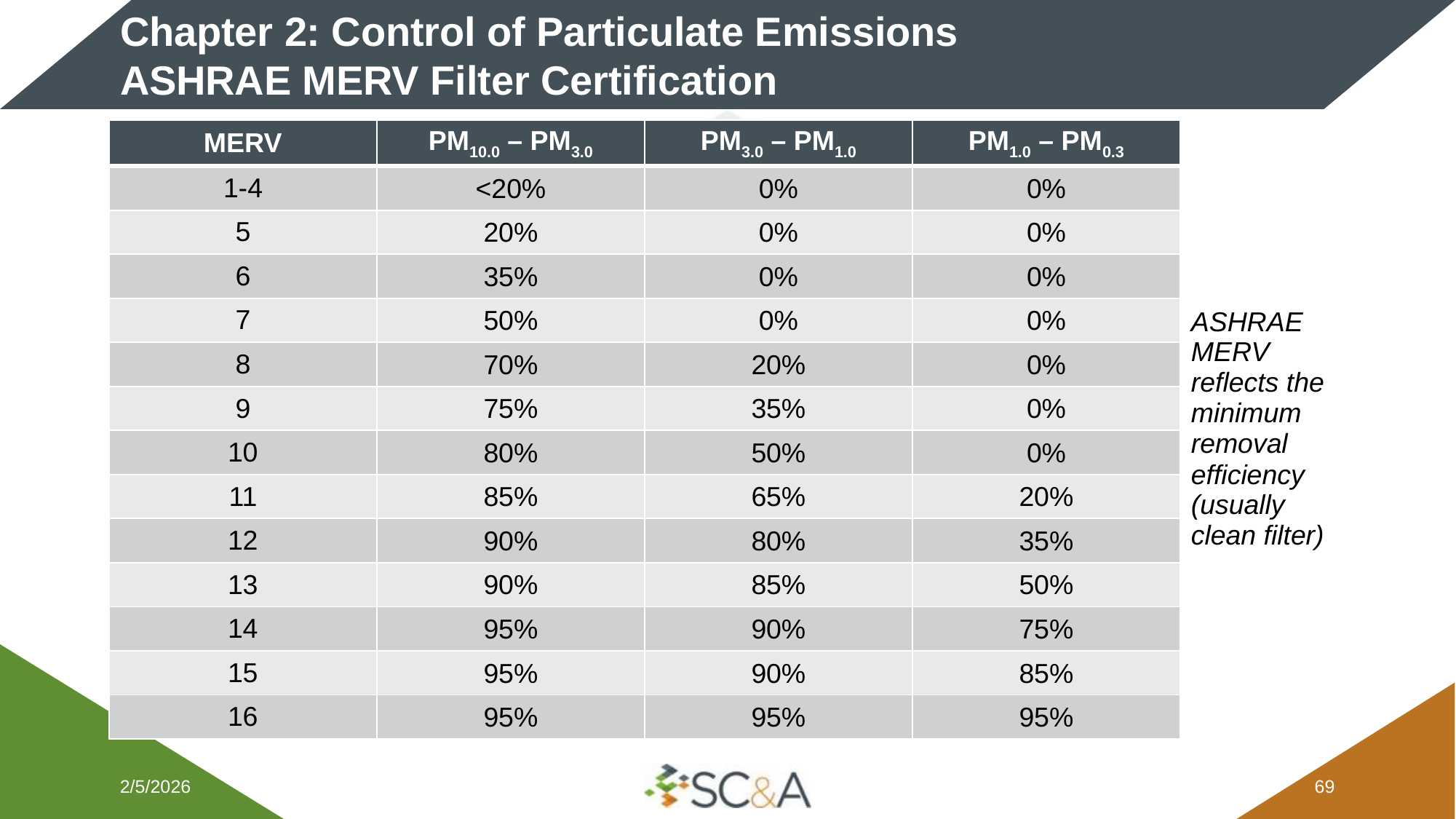

# Chapter 2: Control of Particulate Emissions ASHRAE MERV Filter Certification
| MERV | PM10.0 – PM3.0 | PM3.0 – PM1.0 | PM1.0 – PM0.3 |
| --- | --- | --- | --- |
| 1-4 | <20% | 0% | 0% |
| 5 | 20% | 0% | 0% |
| 6 | 35% | 0% | 0% |
| 7 | 50% | 0% | 0% |
| 8 | 70% | 20% | 0% |
| 9 | 75% | 35% | 0% |
| 10 | 80% | 50% | 0% |
| 11 | 85% | 65% | 20% |
| 12 | 90% | 80% | 35% |
| 13 | 90% | 85% | 50% |
| 14 | 95% | 90% | 75% |
| 15 | 95% | 90% | 85% |
| 16 | 95% | 95% | 95% |
ASHRAE MERV reflects the minimum removal efficiency (usually clean filter)
2/5/2026
69